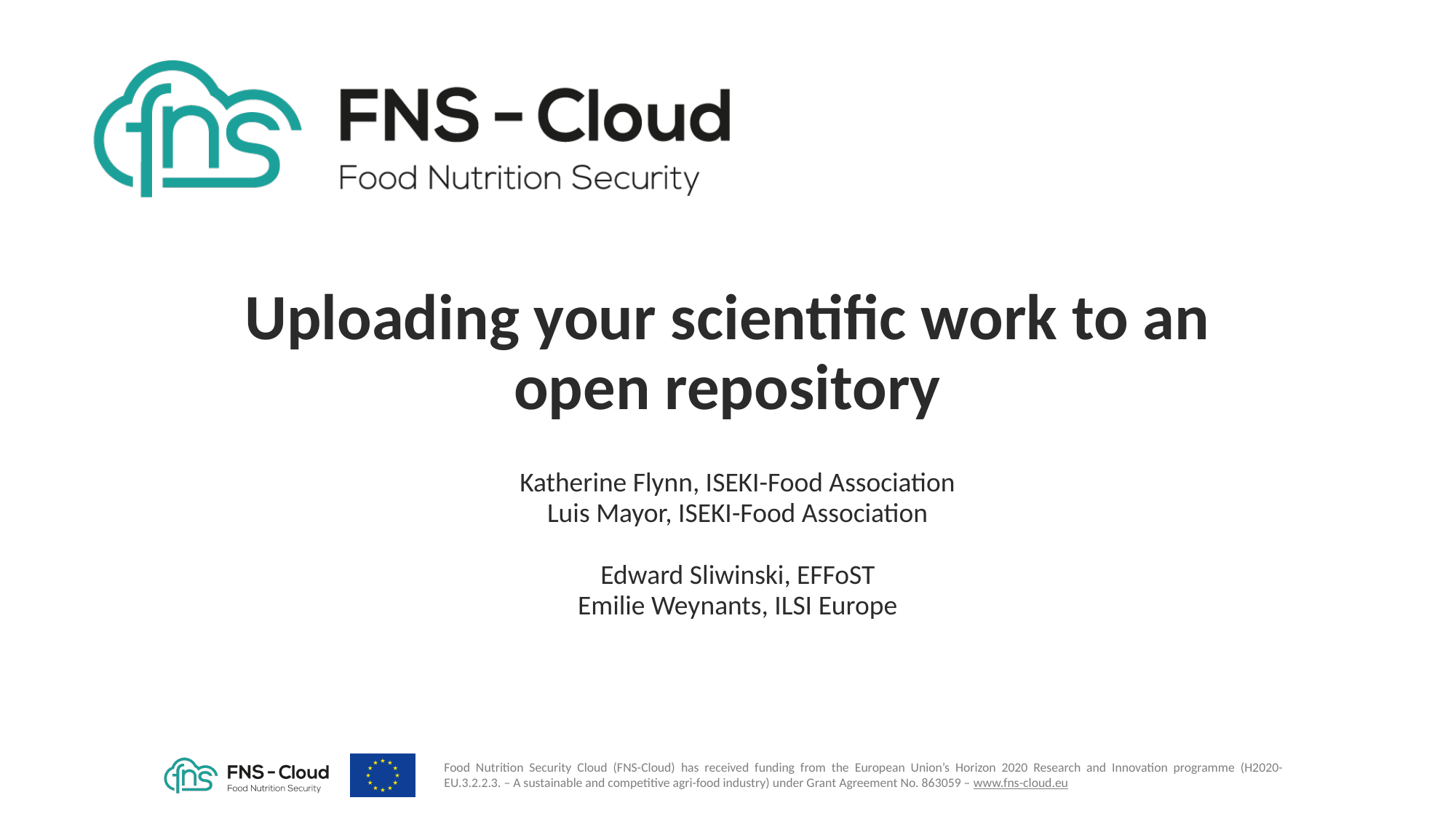

# Uploading your scientific work to an open repository

Katherine Flynn, ISEKI-Food Association
Luis Mayor, ISEKI-Food Association

Edward Sliwinski, EFFoST
Emilie Weynants, ILSI Europe